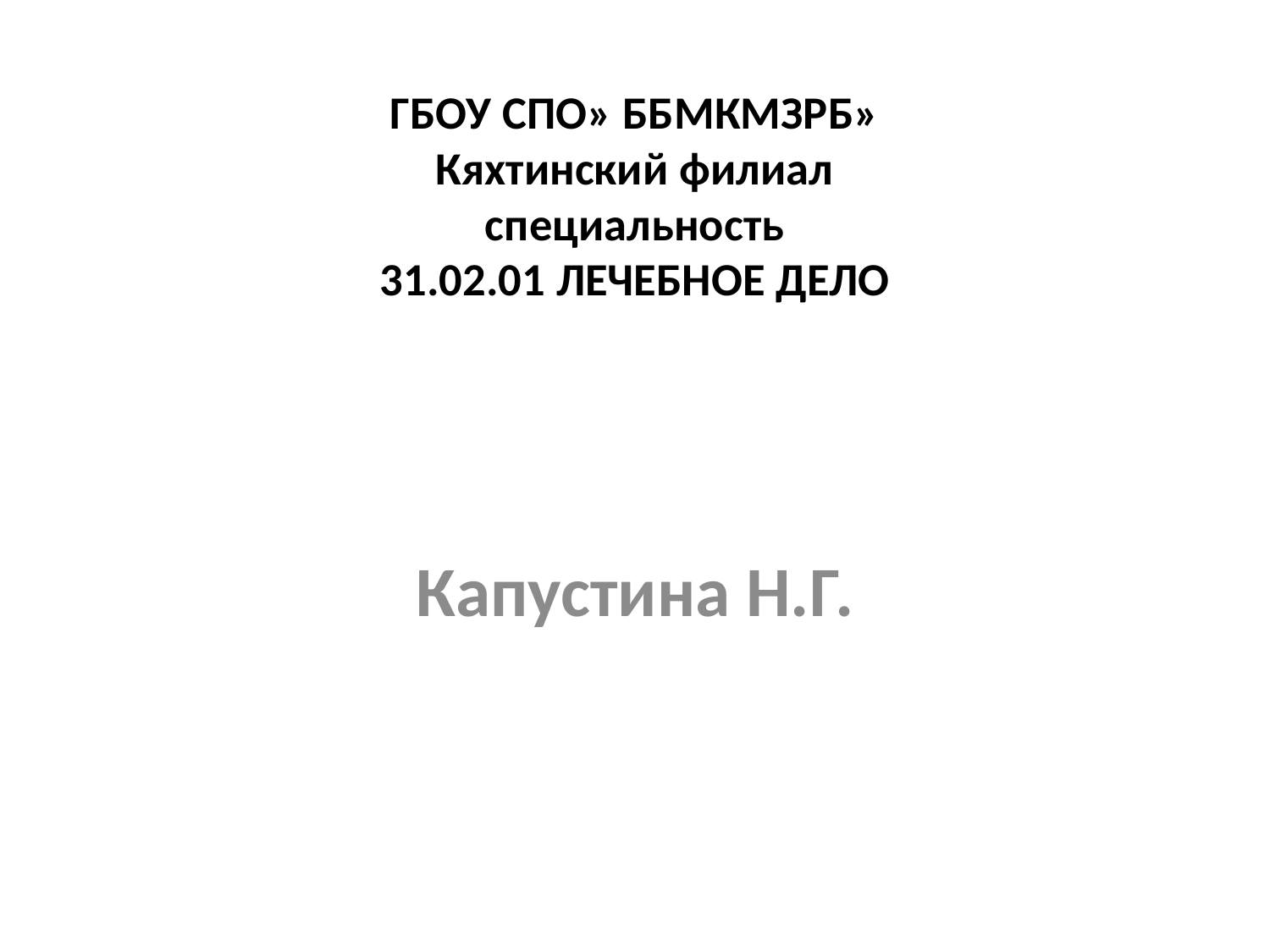

# ГБОУ СПО» ББМКМЗРБ» Кяхтинский филиал специальность 31.02.01 ЛЕЧЕБНОЕ ДЕЛО
Капустина Н.Г.